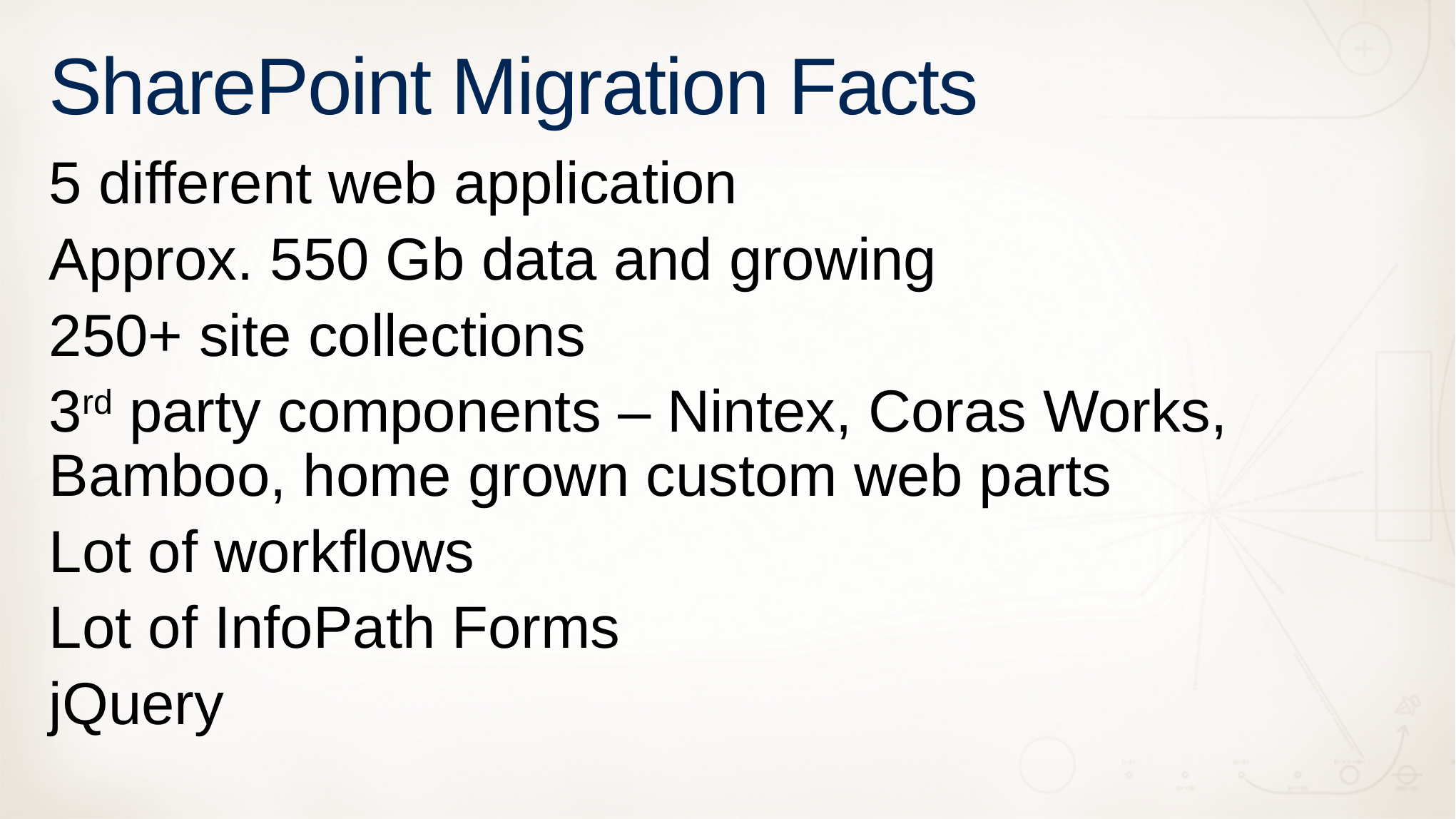

# SharePoint Migration Facts
5 different web application
Approx. 550 Gb data and growing
250+ site collections
3rd party components – Nintex, Coras Works, Bamboo, home grown custom web parts
Lot of workflows
Lot of InfoPath Forms
jQuery